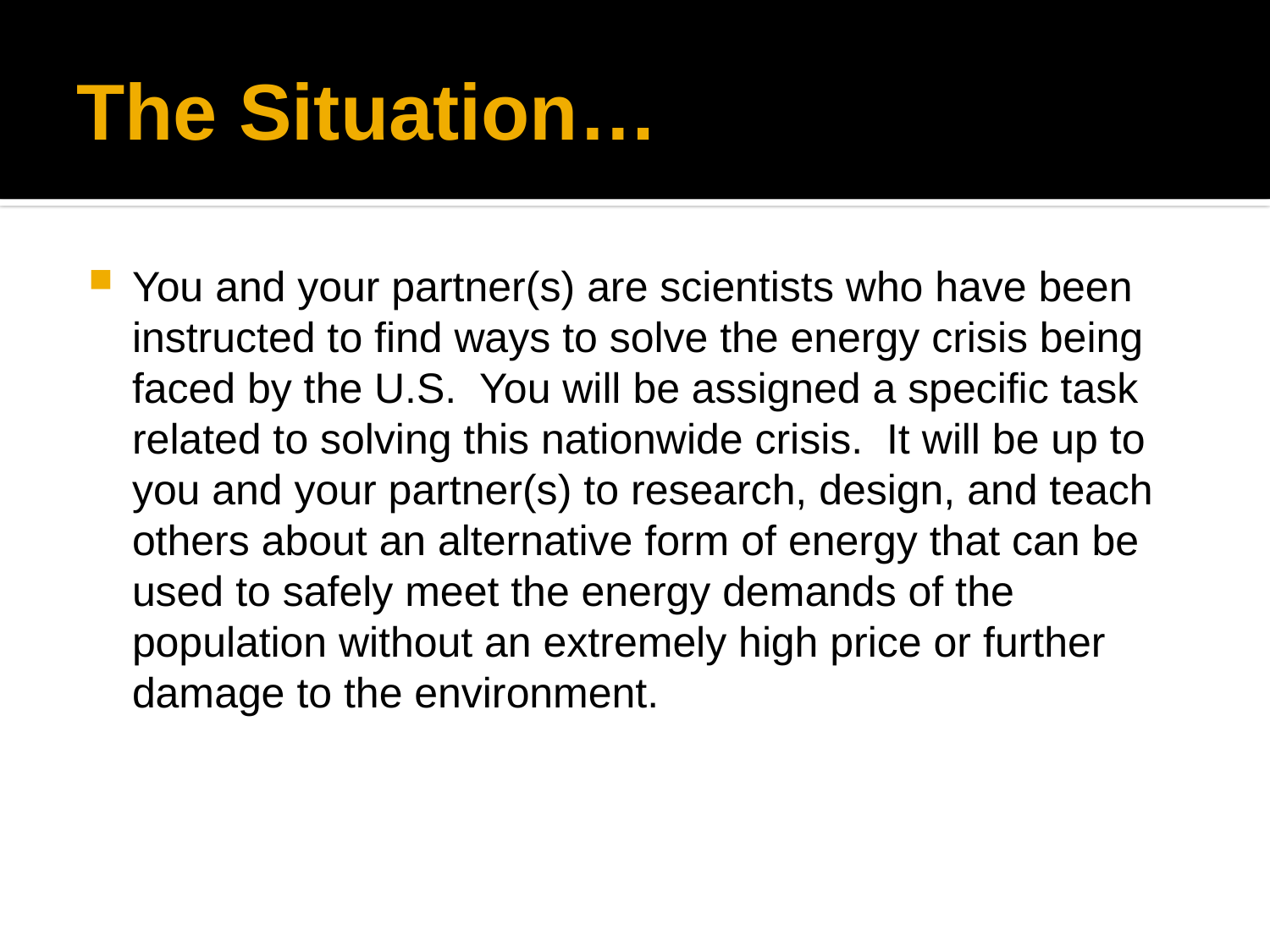

# The Situation…
You and your partner(s) are scientists who have been instructed to find ways to solve the energy crisis being faced by the U.S.  You will be assigned a specific task related to solving this nationwide crisis.  It will be up to you and your partner(s) to research, design, and teach others about an alternative form of energy that can be used to safely meet the energy demands of the population without an extremely high price or further damage to the environment.